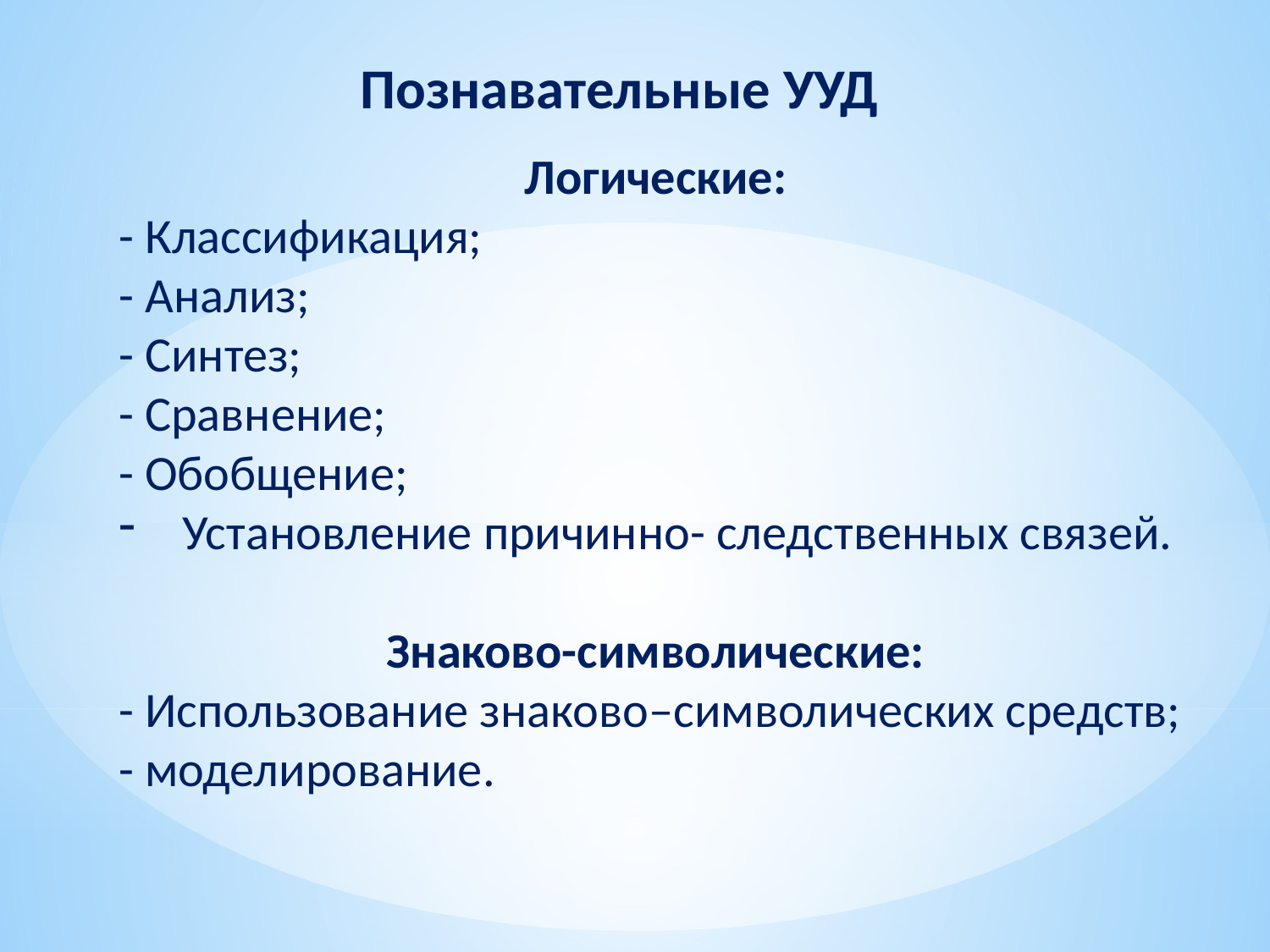

Познавательные УУД
Логические:
- Классификация;
- Анализ;
- Синтез;
- Сравнение;
- Обобщение;
Установление причинно- следственных связей.

Знаково-символические:
- Использование знаково–символических средств;
- моделирование.